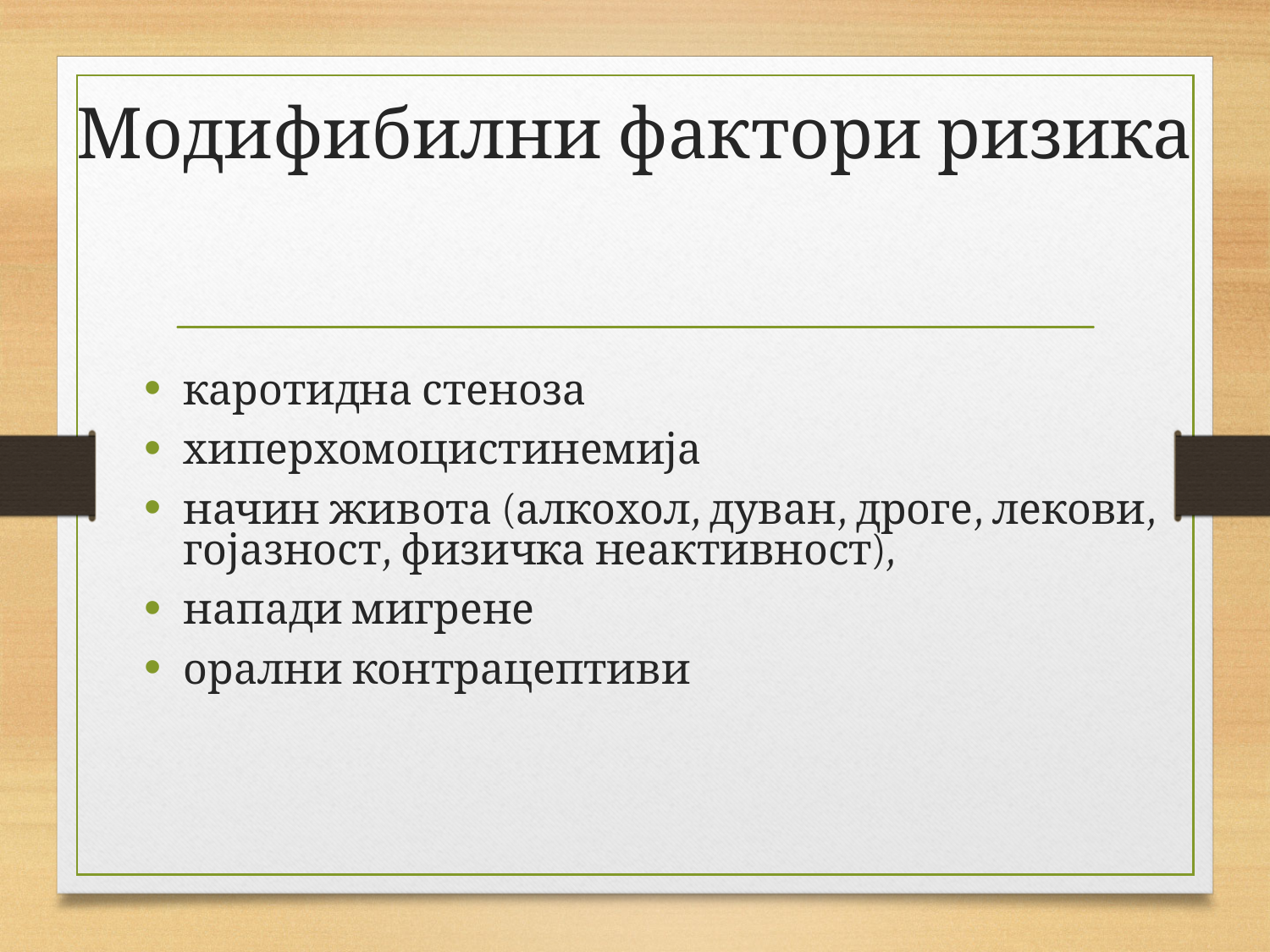

# Модифибилни фактори ризика
каротидна стеноза
хиперхомоцистинемија
начин живота (алкохол, дуван, дроге, лекови, гојазност, физичка неактивност),
напади мигрене
орални контрацептиви